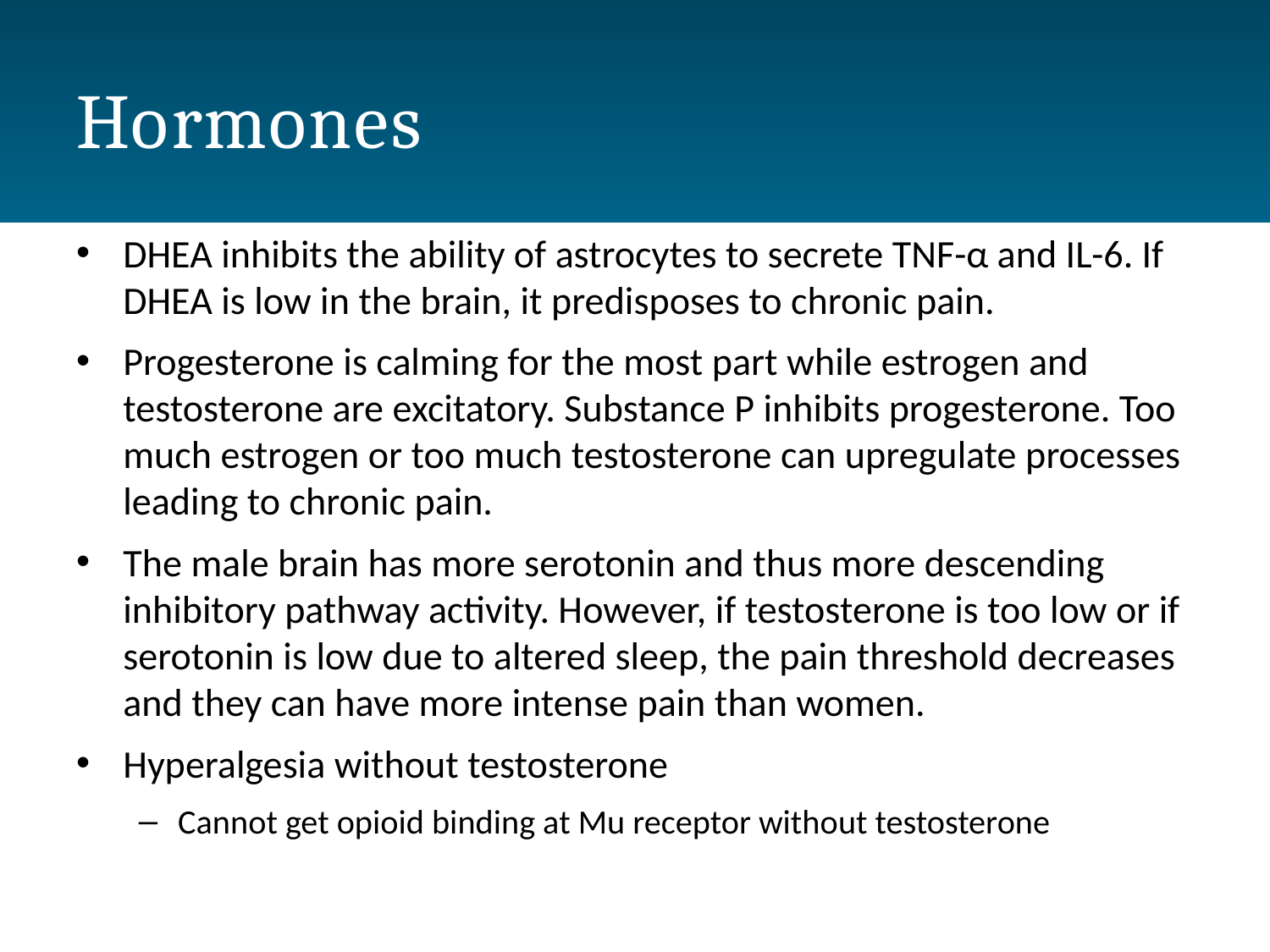

# Hormones
DHEA inhibits the ability of astrocytes to secrete TNF-α and IL-6. If DHEA is low in the brain, it predisposes to chronic pain.
Progesterone is calming for the most part while estrogen and testosterone are excitatory. Substance P inhibits progesterone. Too much estrogen or too much testosterone can upregulate processes leading to chronic pain.
The male brain has more serotonin and thus more descending inhibitory pathway activity. However, if testosterone is too low or if serotonin is low due to altered sleep, the pain threshold decreases and they can have more intense pain than women.
Hyperalgesia without testosterone
Cannot get opioid binding at Mu receptor without testosterone